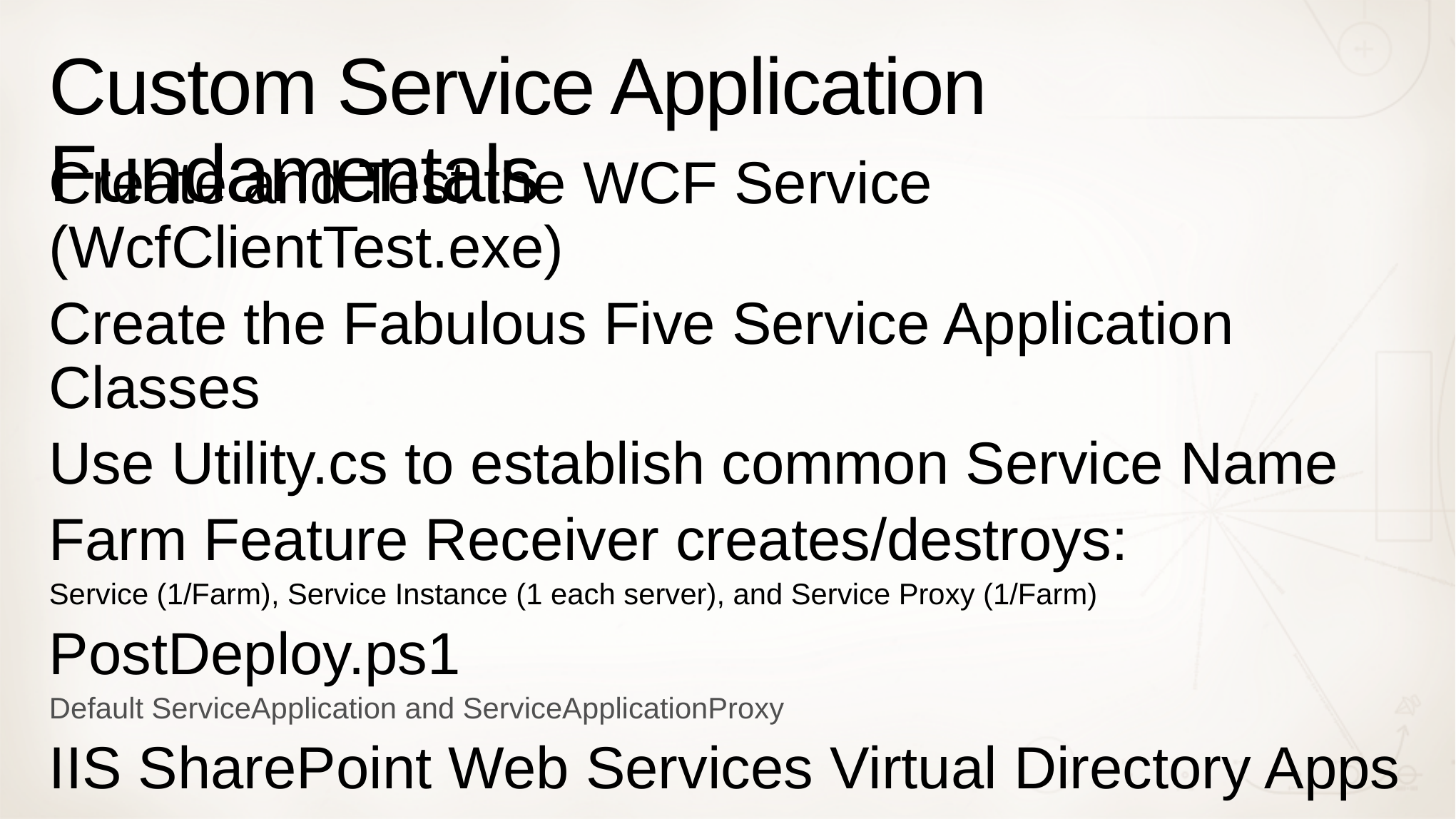

# Custom Service Application Fundamentals
Create and Test the WCF Service (WcfClientTest.exe)
Create the Fabulous Five Service Application Classes
Use Utility.cs to establish common Service Name
Farm Feature Receiver creates/destroys:
Service (1/Farm), Service Instance (1 each server), and Service Proxy (1/Farm)
PostDeploy.ps1
Default ServiceApplication and ServiceApplicationProxy
IIS SharePoint Web Services Virtual Directory Apps
Test Client (GetServerTime.ps1)